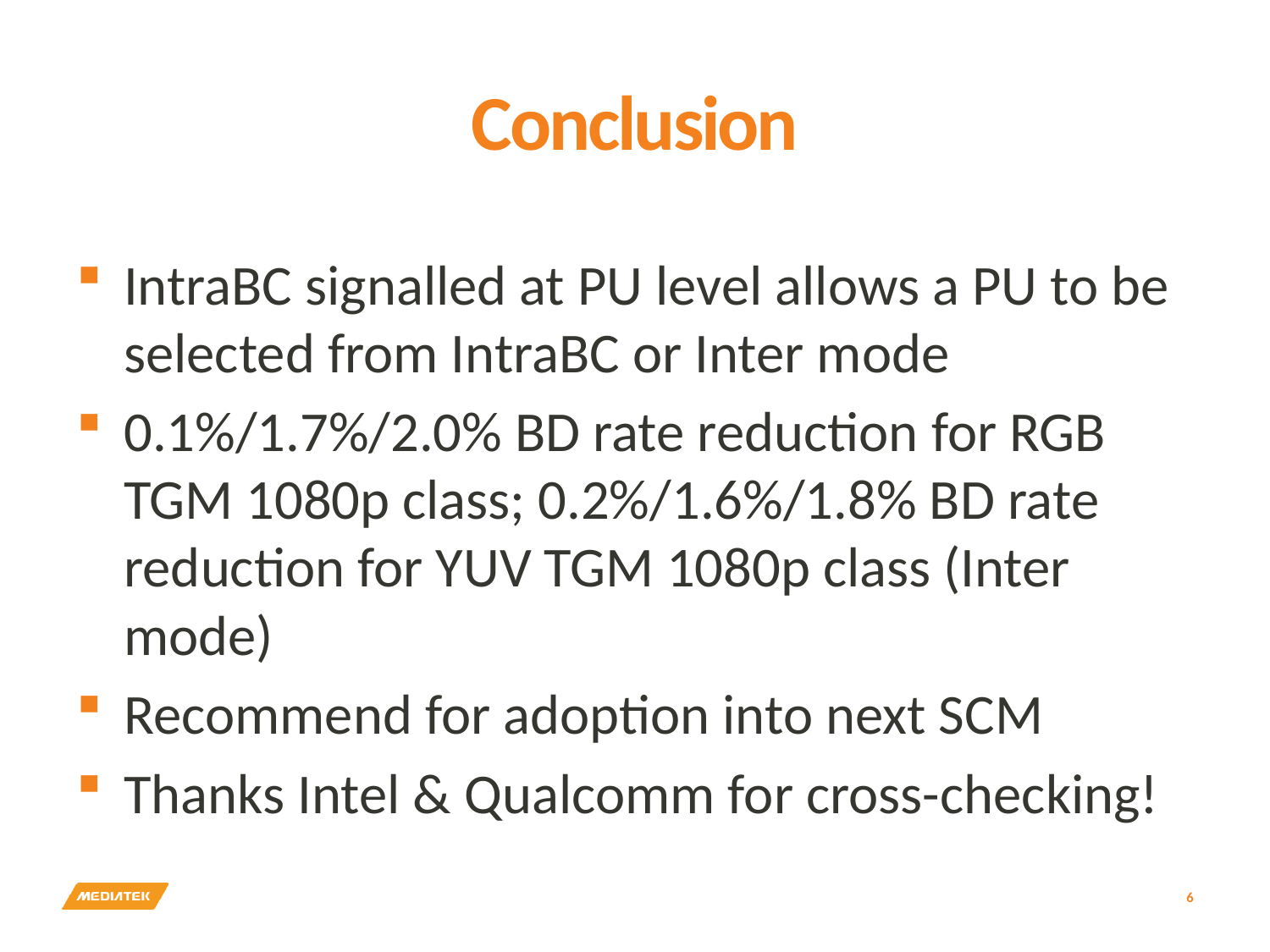

# Conclusion
IntraBC signalled at PU level allows a PU to be selected from IntraBC or Inter mode
0.1%/1.7%/2.0% BD rate reduction for RGB TGM 1080p class; 0.2%/1.6%/1.8% BD rate reduction for YUV TGM 1080p class (Inter mode)
Recommend for adoption into next SCM
Thanks Intel & Qualcomm for cross-checking!

6